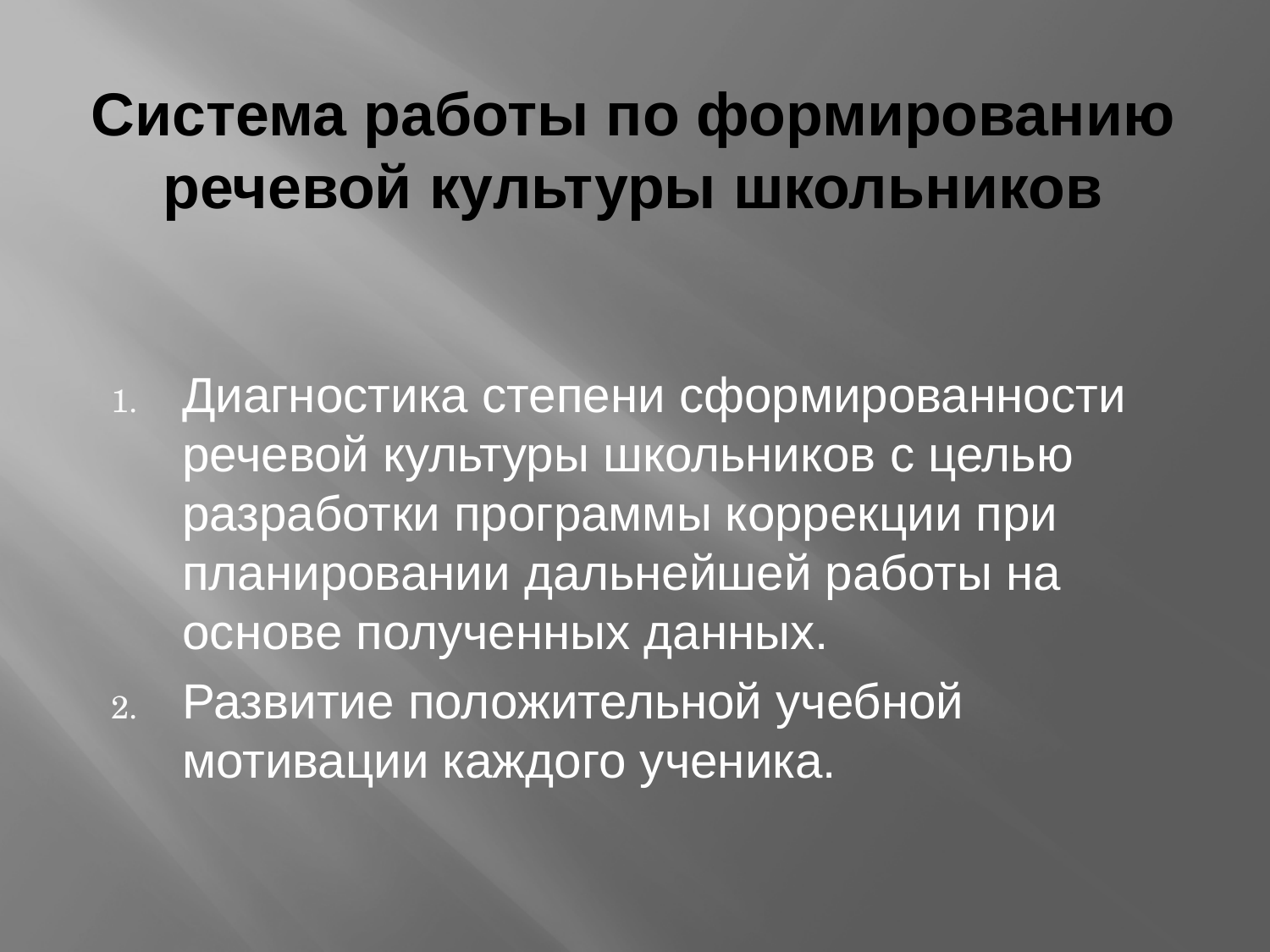

# Система работы по формированию речевой культуры школьников
Диагностика степени сформированности речевой культуры школьников с целью разработки программы коррекции при планировании дальнейшей работы на основе полученных данных.
Развитие положительной учебной мотивации каждого ученика.